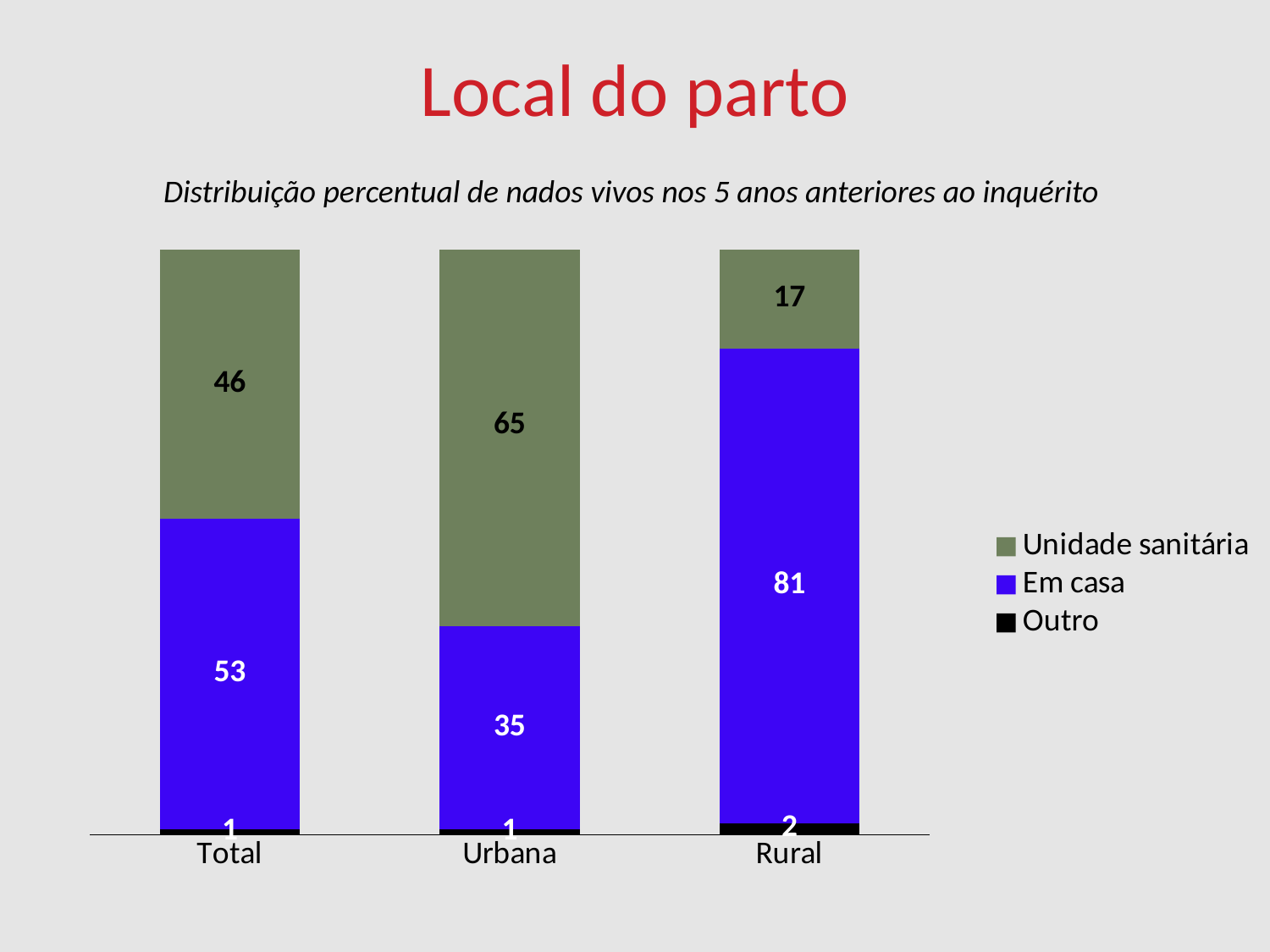

Local do parto
Distribuição percentual de nados vivos nos 5 anos anteriores ao inquérito

### Chart

| Category | Outro | Em casa | Unidade sanitária |
|---|---|---|---|
| Total | 1.0 | 53.0 | 46.0 |
| Urbana | 1.0 | 35.0 | 65.0 |
| Rural | 2.0 | 81.0 | 17.0 |